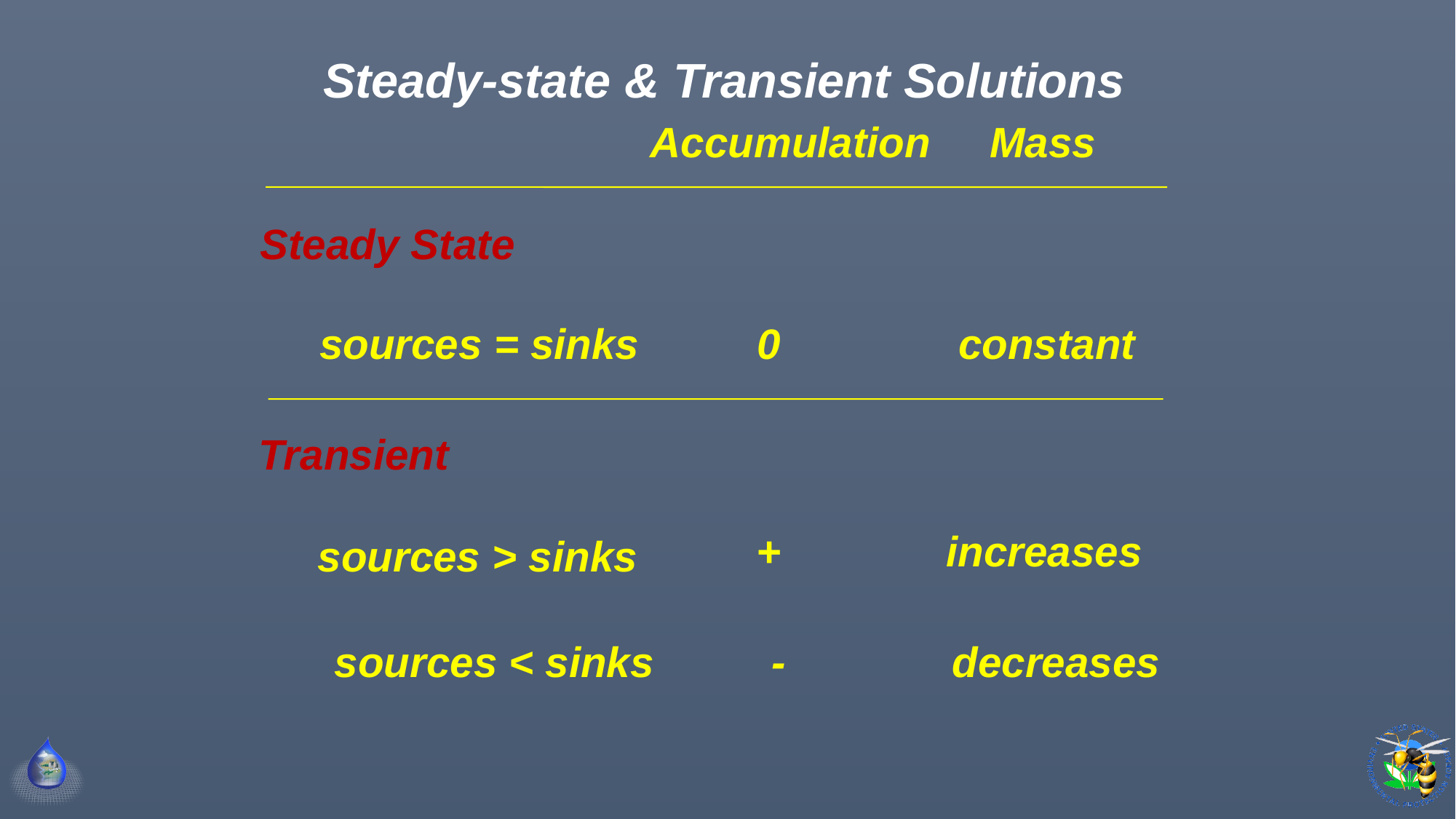

Steady-state & Transient Solutions
                                 Accumulation     Mass

Steady State

     sources = sinks          0               constant

Transient

     sources > sinks
                                          +              increases
sources < sinks          -              decreases